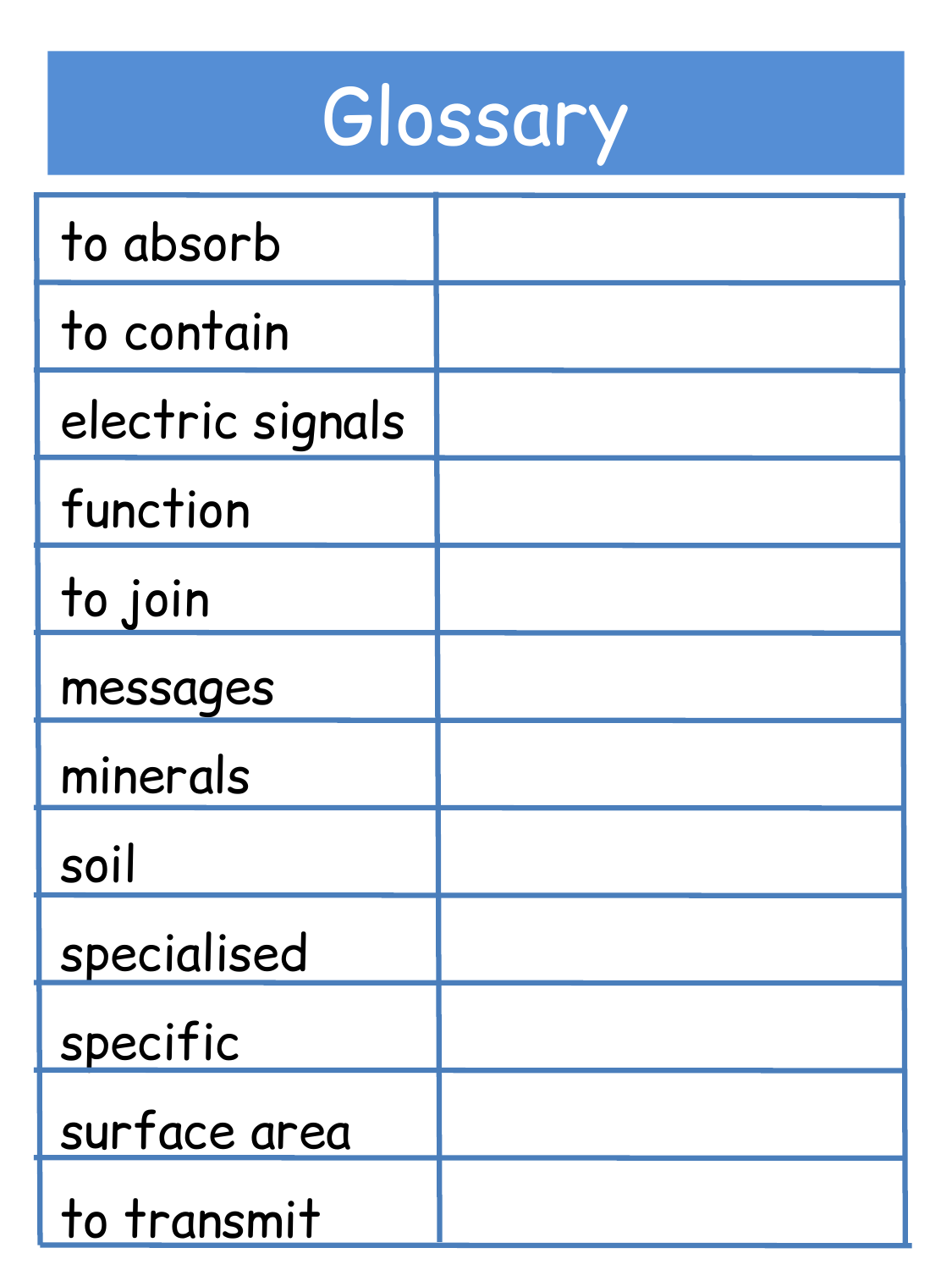

# Glossary
to absorb
to contain
electric signals
function
to join
messages
minerals
soil
specialised
specific
surface area
to transmit